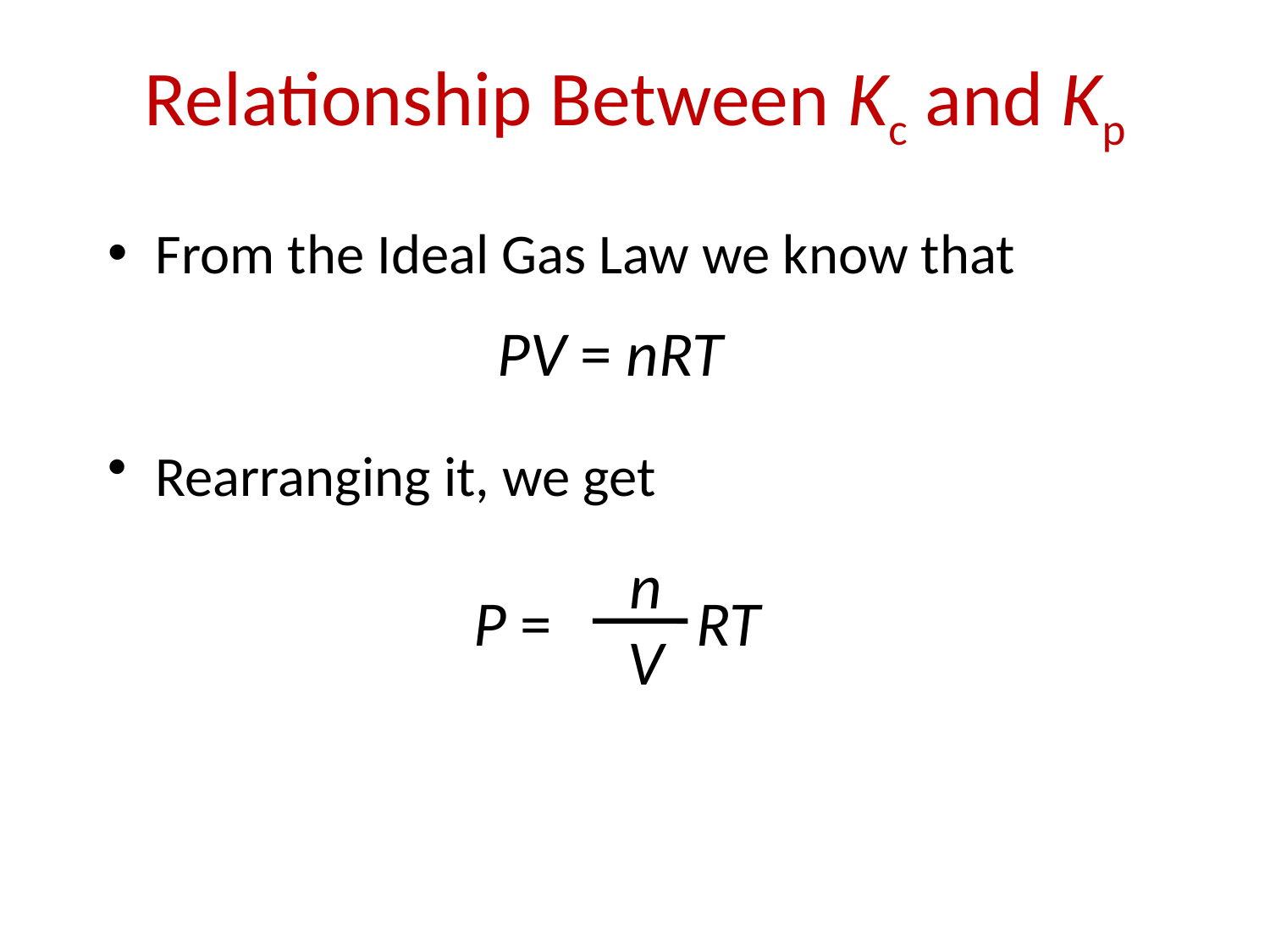

Relationship Between Kc and Kp
From the Ideal Gas Law we know that
PV = nRT
Rearranging it, we get
n
V
P =          RT